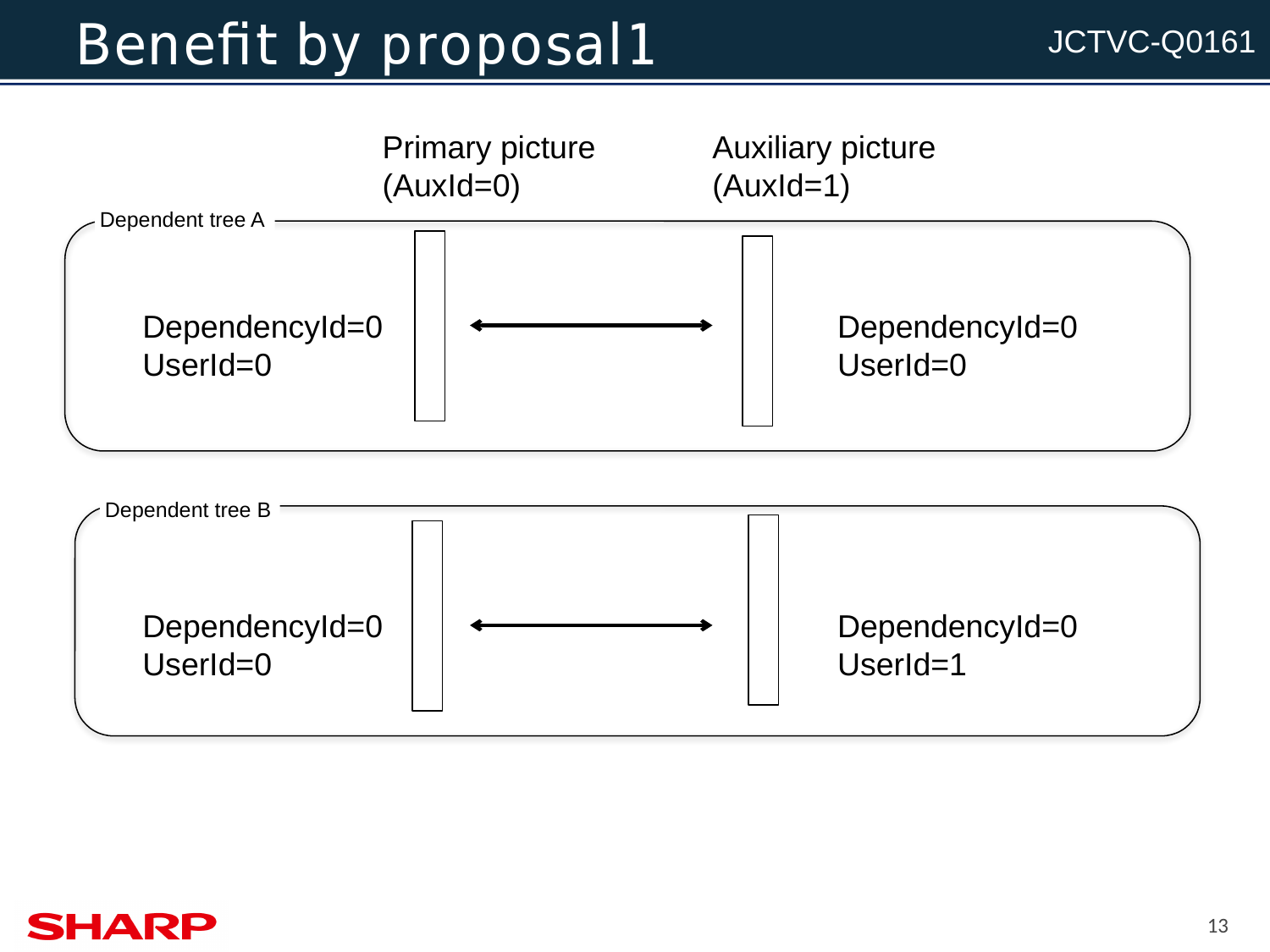

# Benefit by proposal1

Primary picture
(AuxId=0)
Auxiliary picture
(AuxId=1)
Dependent tree A

DependencyId=0
UserId=0
DependencyId=0
UserId=0
Dependent tree B

DependencyId=0
UserId=0
DependencyId=0
UserId=1
13